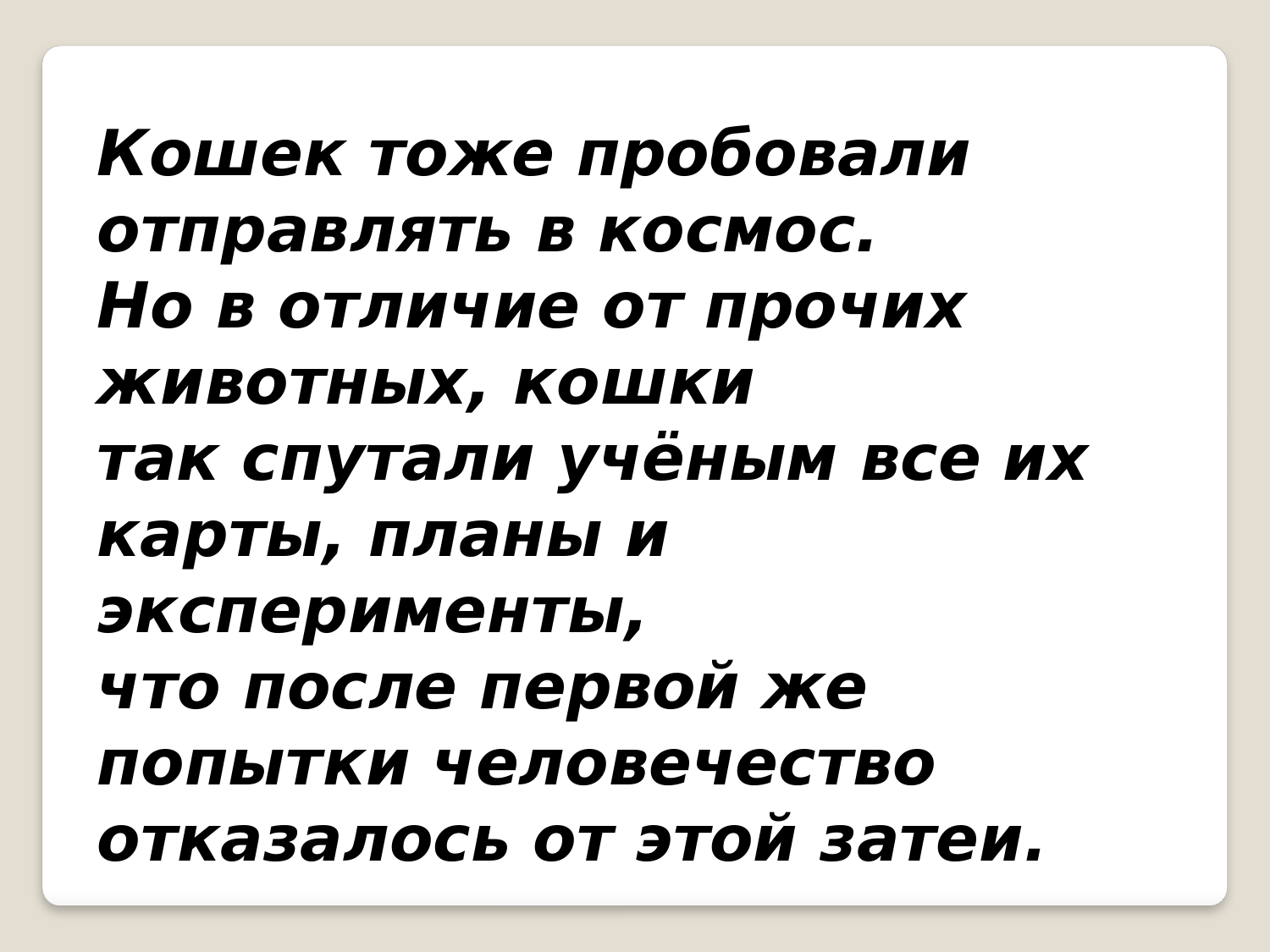

Кошек тоже пробовали отправлять в космос.  
Но в отличие от прочих животных, кошки так спутали учёным все их карты, планы и эксперименты, 
что после первой же попытки человечество отказалось от этой затеи.